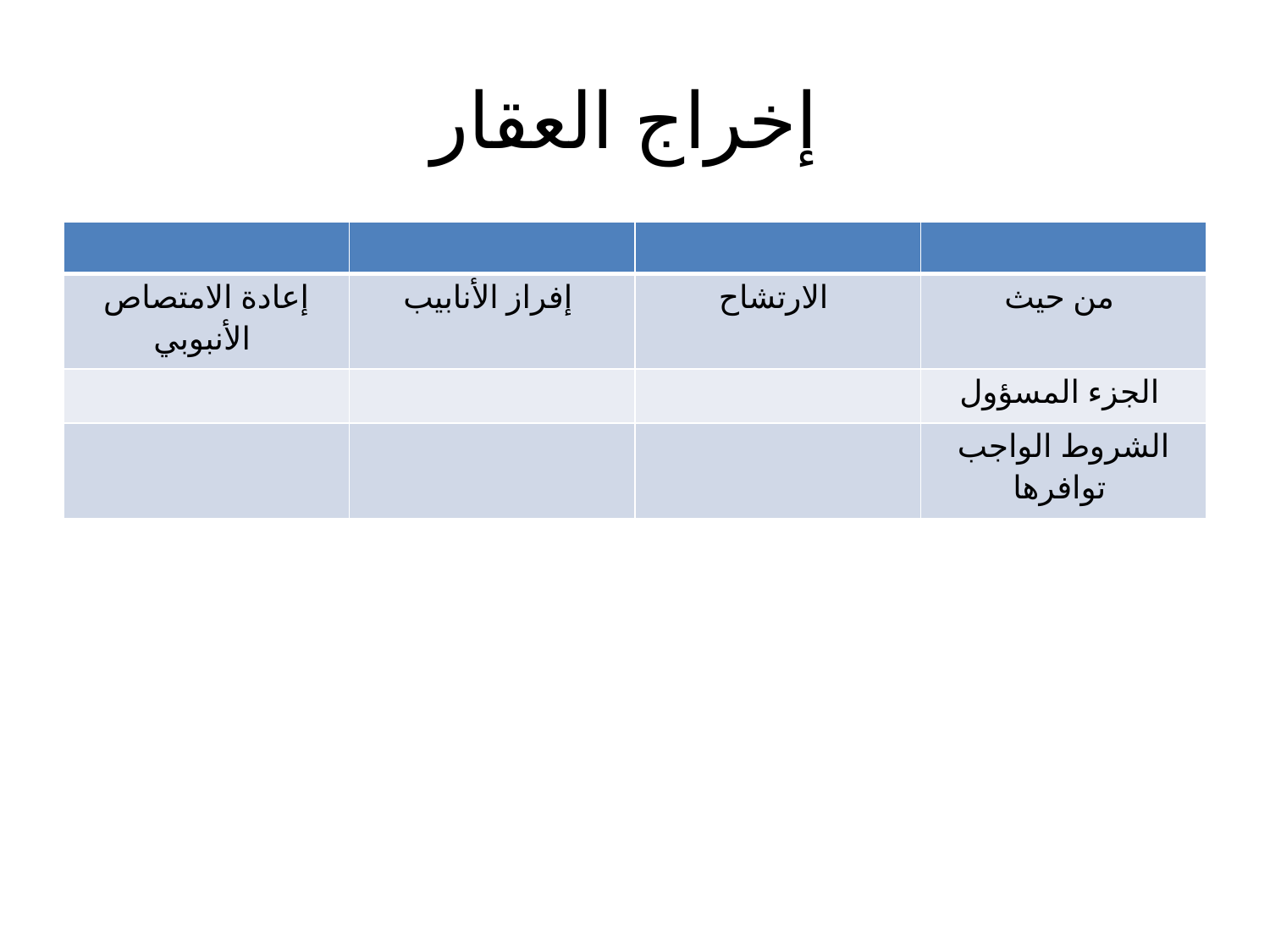

# إخراج العقار
|  |  |  |  |
| --- | --- | --- | --- |
| إعادة الامتصاص الأنبوبي | إفراز الأنابيب | الارتشاح | من حيث |
|  |  |  | الجزء المسؤول |
|  |  |  | الشروط الواجب توافرها |